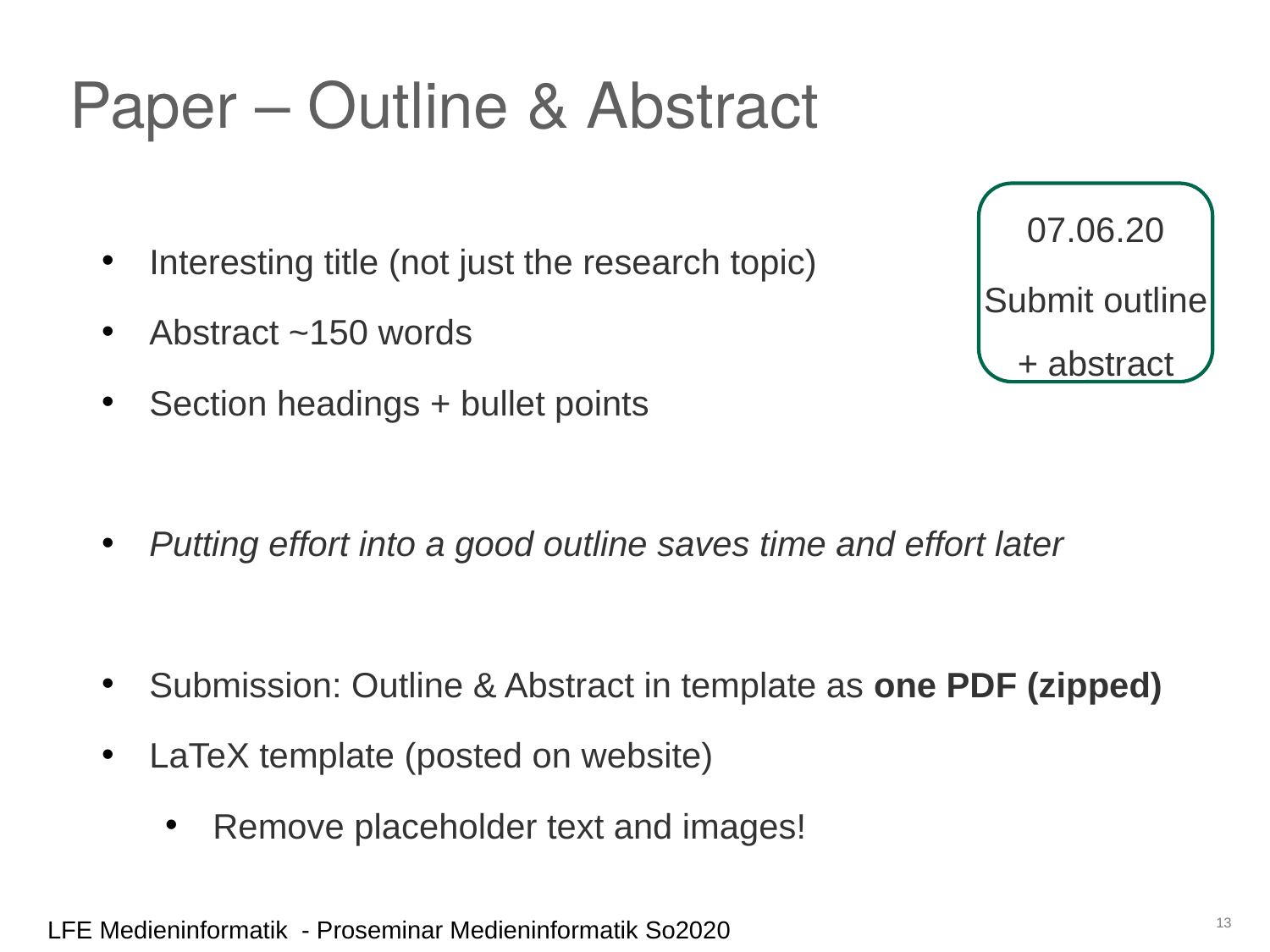

Paper – Outline & Abstract
07.06.20
Submit outline + abstract

Interesting title (not just the research topic)
Abstract ~150 words
Section headings + bullet points

Putting effort into a good outline saves time and effort later

Submission: Outline & Abstract in template as one PDF (zipped)
LaTeX template (posted on website)
Remove placeholder text and images!
13